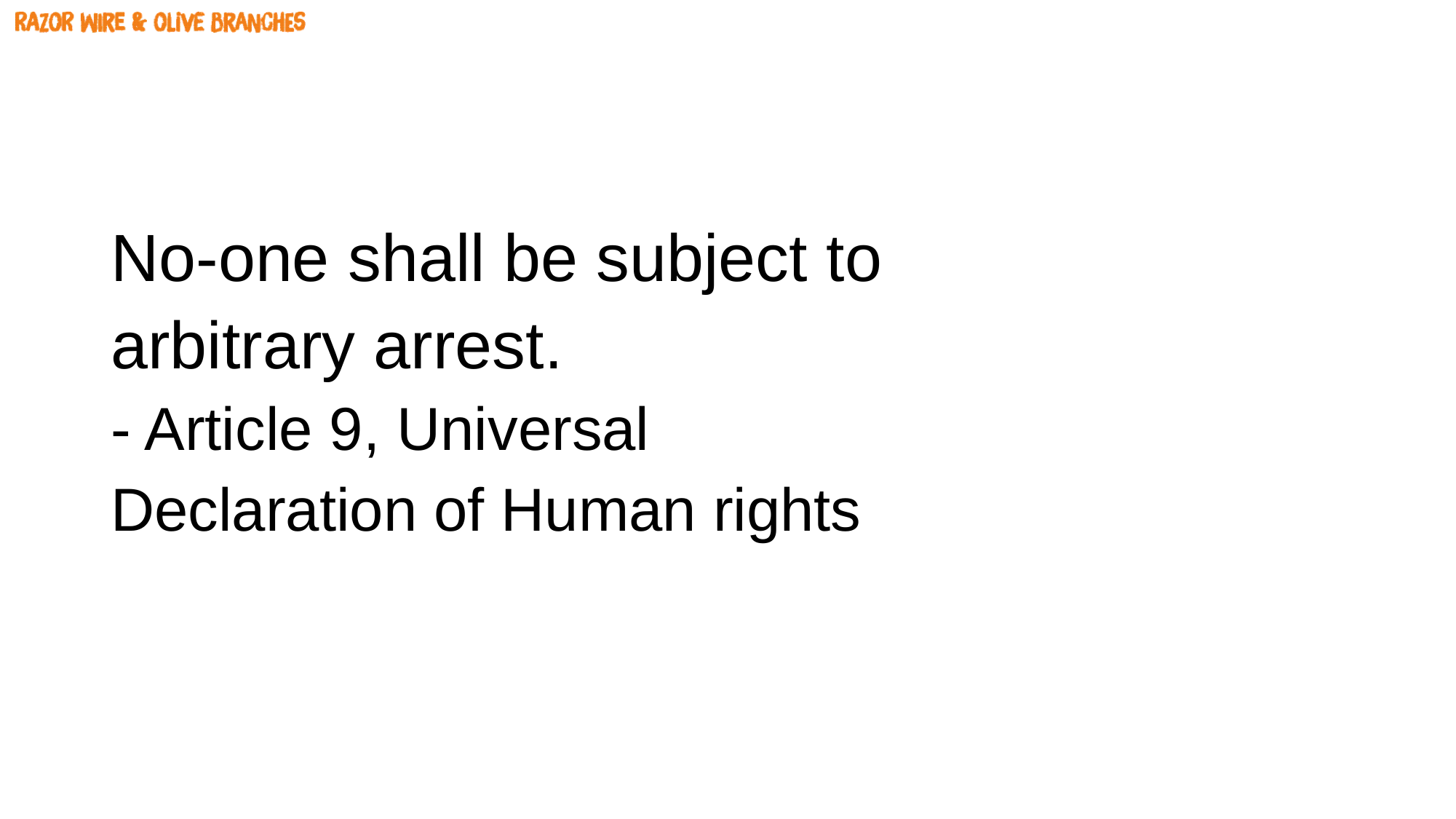

#
No-one shall be subject to
arbitrary arrest.
- Article 9, Universal
Declaration of Human rights